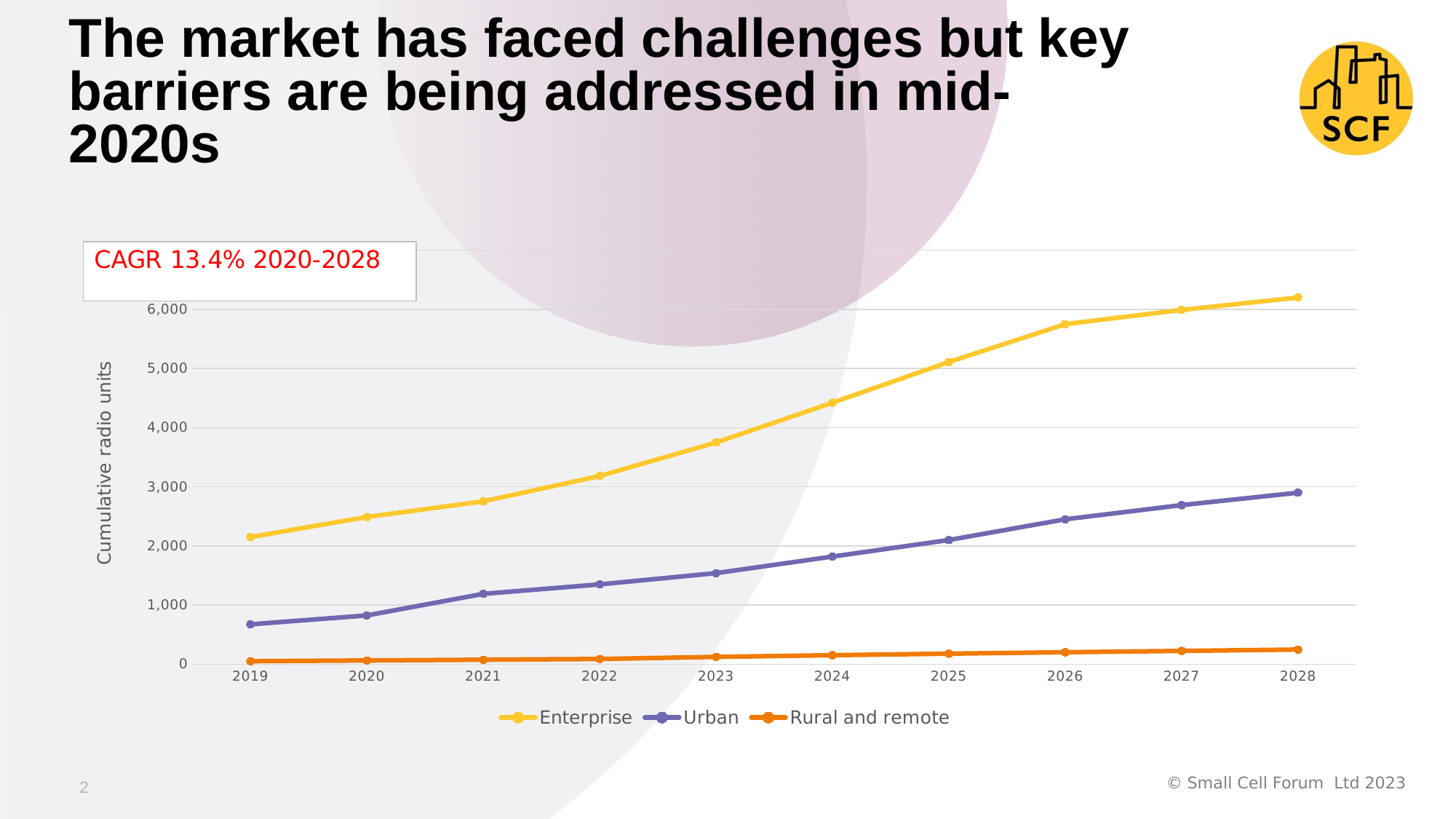

# The market has faced challenges but key barriers are being addressed in mid-2020s

### Chart

| Category | Enterprise | Urban | Rural and remote |
|---|---|---|---|
| 2019 | 2150.0 | 675.0 | 52.0 |
| 2020 | 2489.13 | 825.0 | 64.0 |
| 2021 | 2753.1900000000005 | 1190.0 | 77.0 |
| 2022 | 3183.7 | 1350.0 | 89.0 |
| 2023 | 3750.0 | 1540.0 | 125.0 |
| 2024 | 4421.868599999999 | 1820.0 | 153.0 |
| 2025 | 5110.0 | 2100.0 | 179.0 |
| 2026 | 5750.0 | 2450.0 | 203.0 |
| 2027 | 5990.0 | 2690.0 | 226.0 |
| 2028 | 6200.0 | 2900.0 | 248.0 |
2
© Small Cell Forum  Ltd 2023